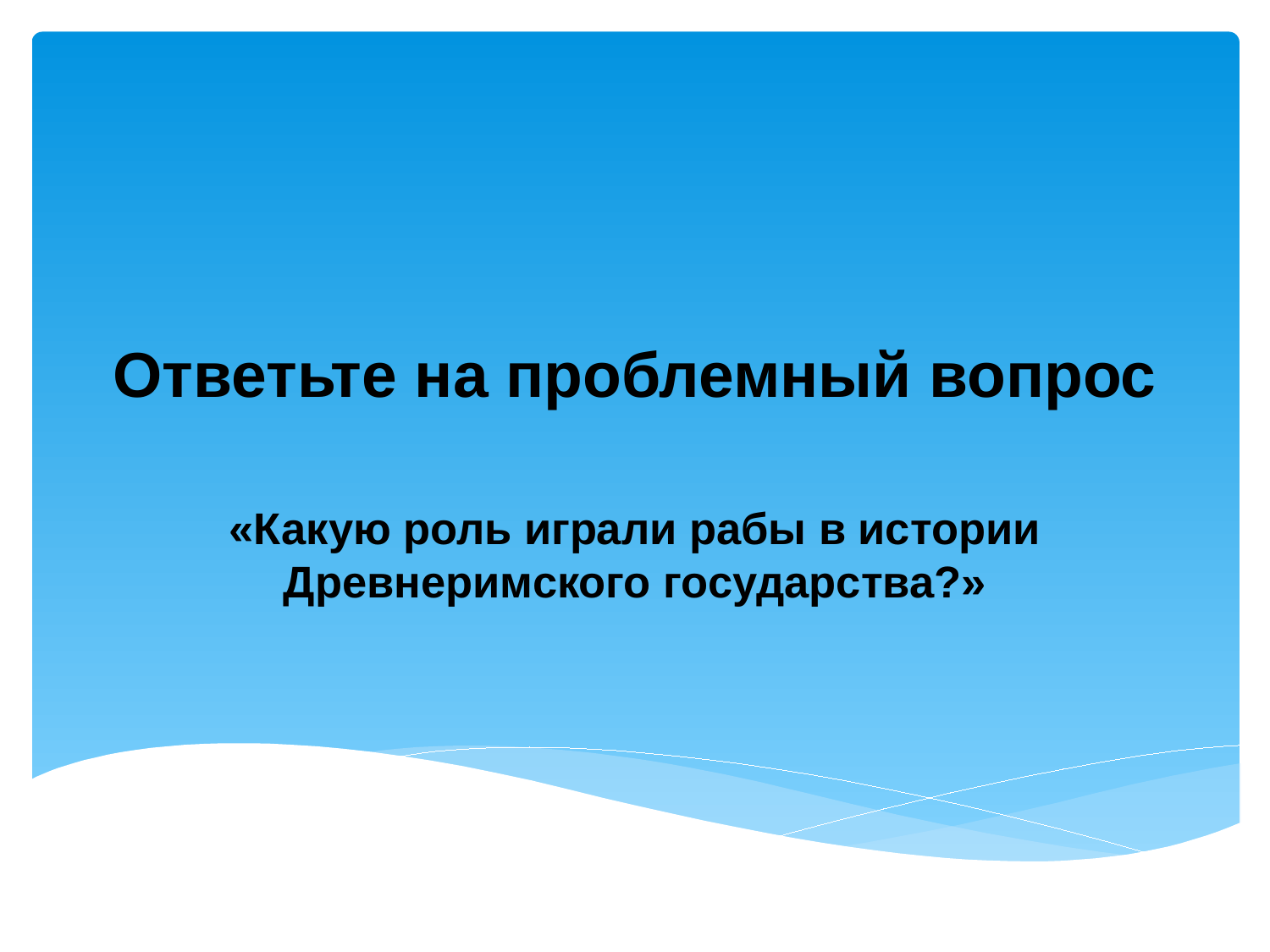

# Ответьте на проблемный вопрос
«Какую роль играли рабы в истории Древнеримского государства?»